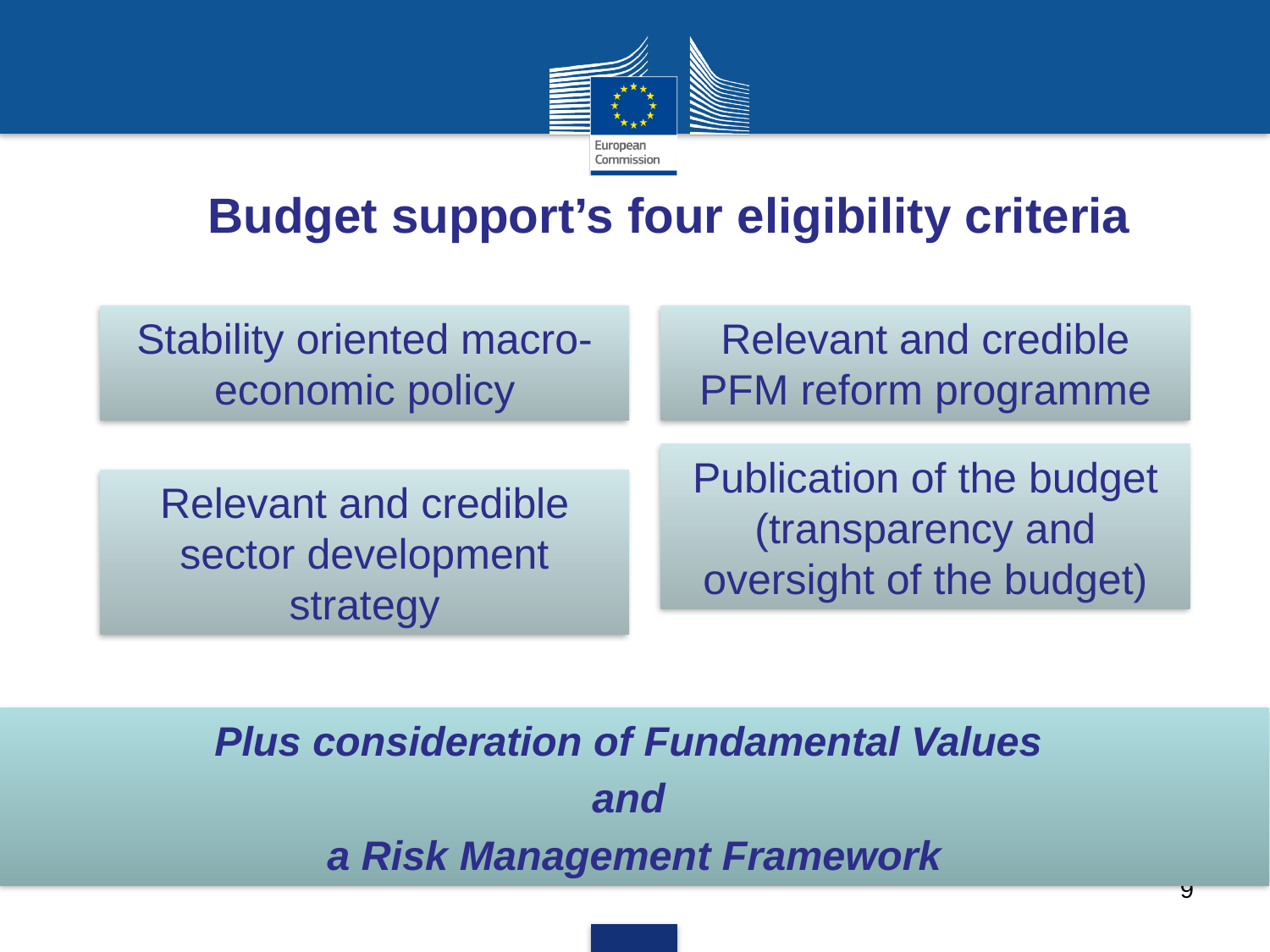

# Budget support’s four eligibility criteria
Stability oriented macro-economic policy
Relevant and credible PFM reform programme
Publication of the budget (transparency and oversight of the budget)
Relevant and credible sector development strategy
Plus consideration of Fundamental Values
and
a Risk Management Framework
9